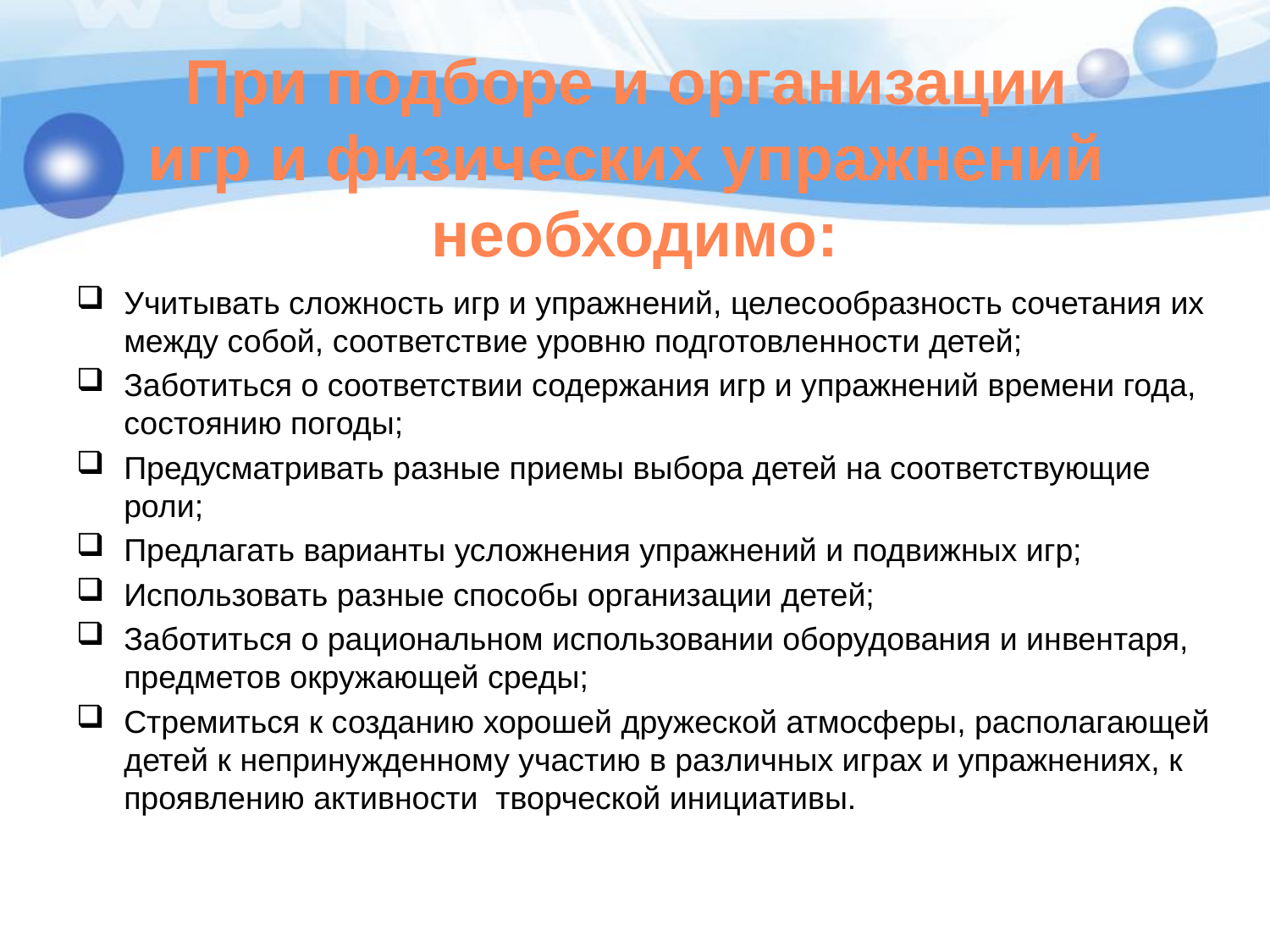

# При подборе и организации игр и физических упражнений необходимо:
Учитывать сложность игр и упражнений, целесообразность сочетания их между собой, соответствие уровню подготовленности детей;
Заботиться о соответствии содержания игр и упражнений времени года, состоянию погоды;
Предусматривать разные приемы выбора детей на соответствующие роли;
Предлагать варианты усложнения упражнений и подвижных игр;
Использовать разные способы организации детей;
Заботиться о рациональном использовании оборудования и инвентаря, предметов окружающей среды;
Стремиться к созданию хорошей дружеской атмосферы, располагающей детей к непринужденному участию в различных играх и упражнениях, к проявлению активности  творческой инициативы.